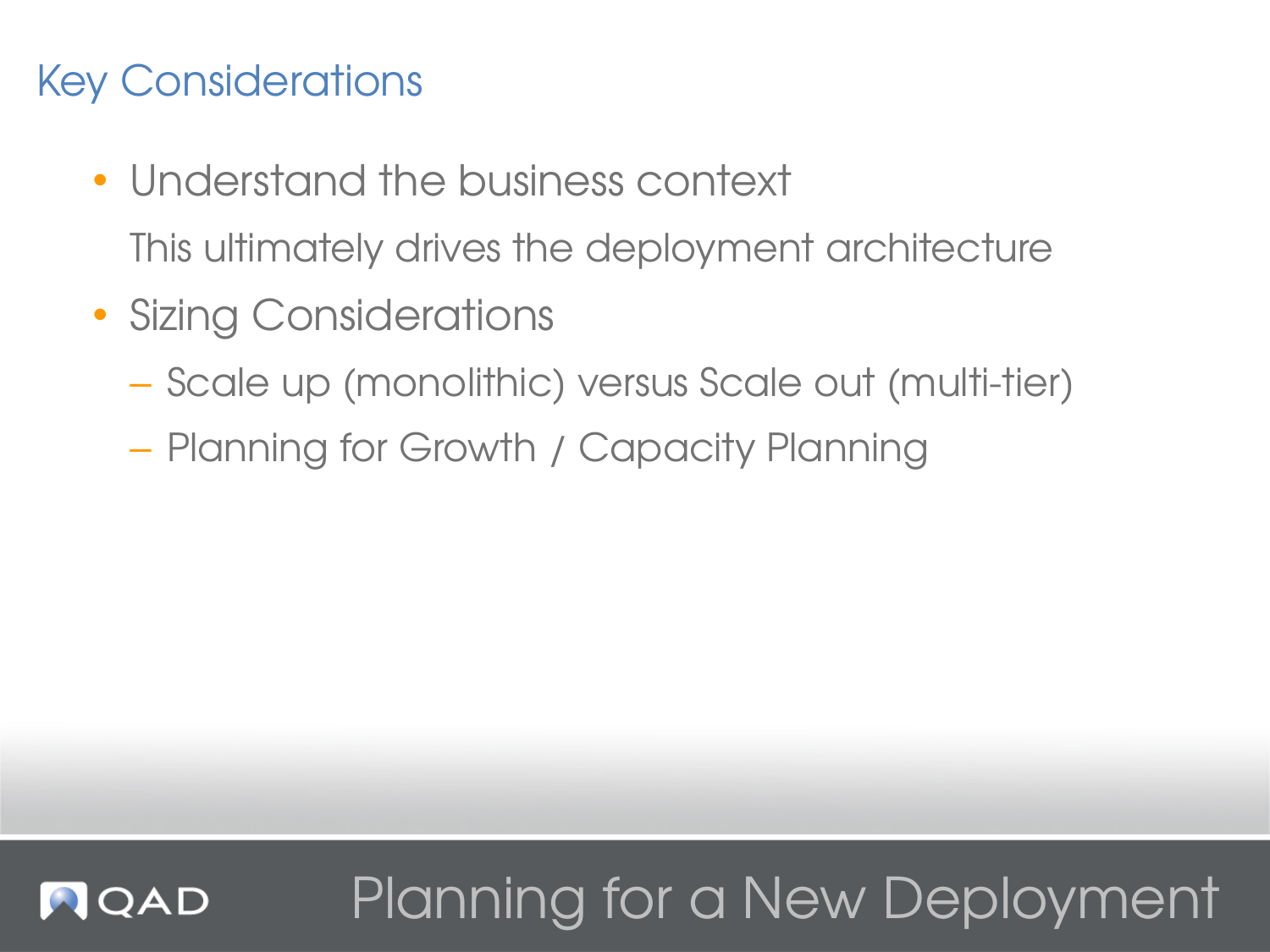

Key Considerations
Understand the business context
This ultimately drives the deployment architecture
Sizing Considerations
Scale up (monolithic) versus Scale out (multi-tier)
Planning for Growth / Capacity Planning

# Planning for a New Deployment